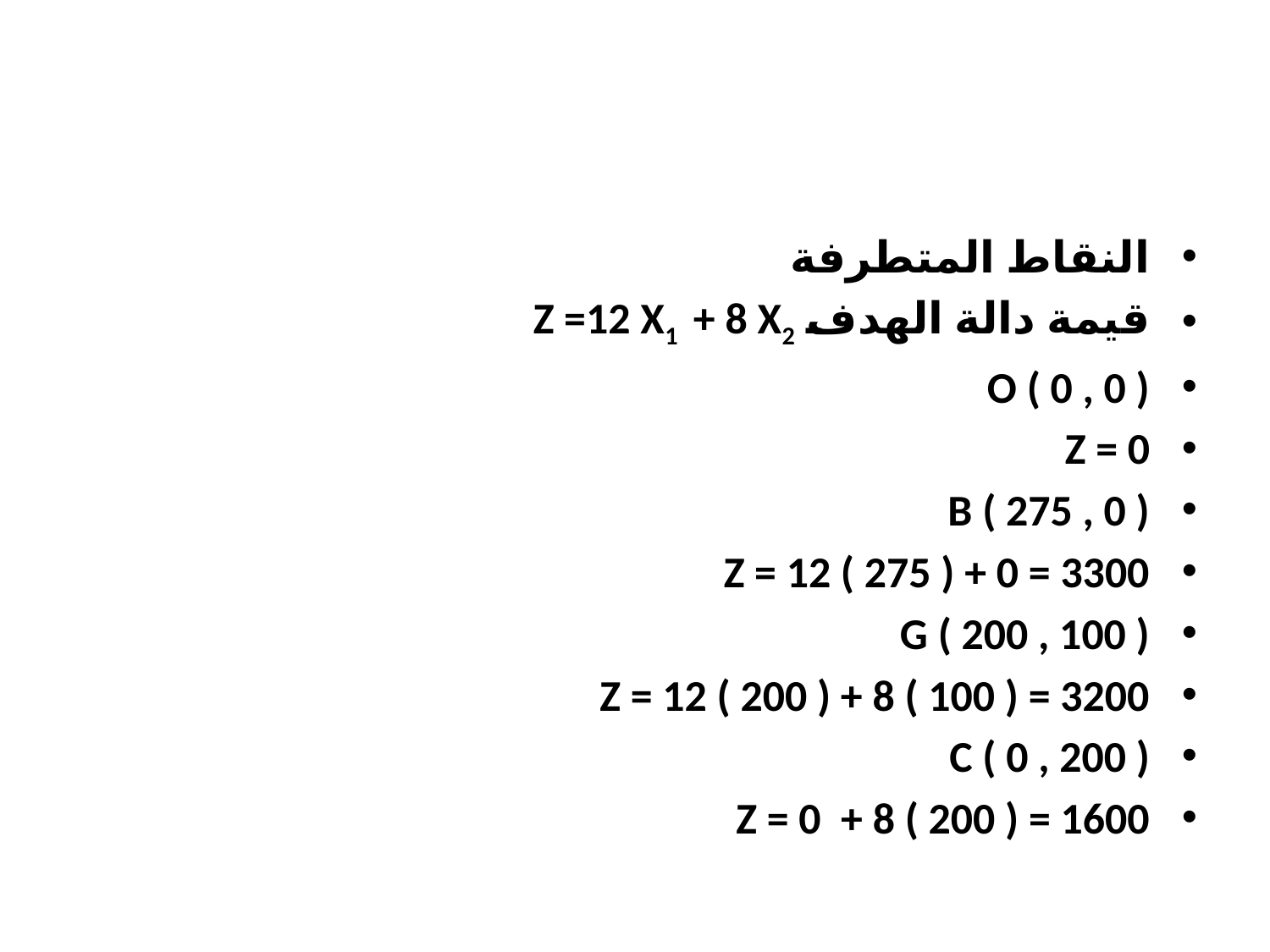

#
النقاط المتطرفة
قيمة دالة الهدف Z =12 X1  + 8 X2
O ( 0 , 0 )
Z = 0
B ( 275 , 0 )
Z = 12 ( 275 ) + 0 = 3300
G ( 200 , 100 )
Z = 12 ( 200 ) + 8 ( 100 ) = 3200
C ( 0 , 200 )
Z = 0  + 8 ( 200 ) = 1600